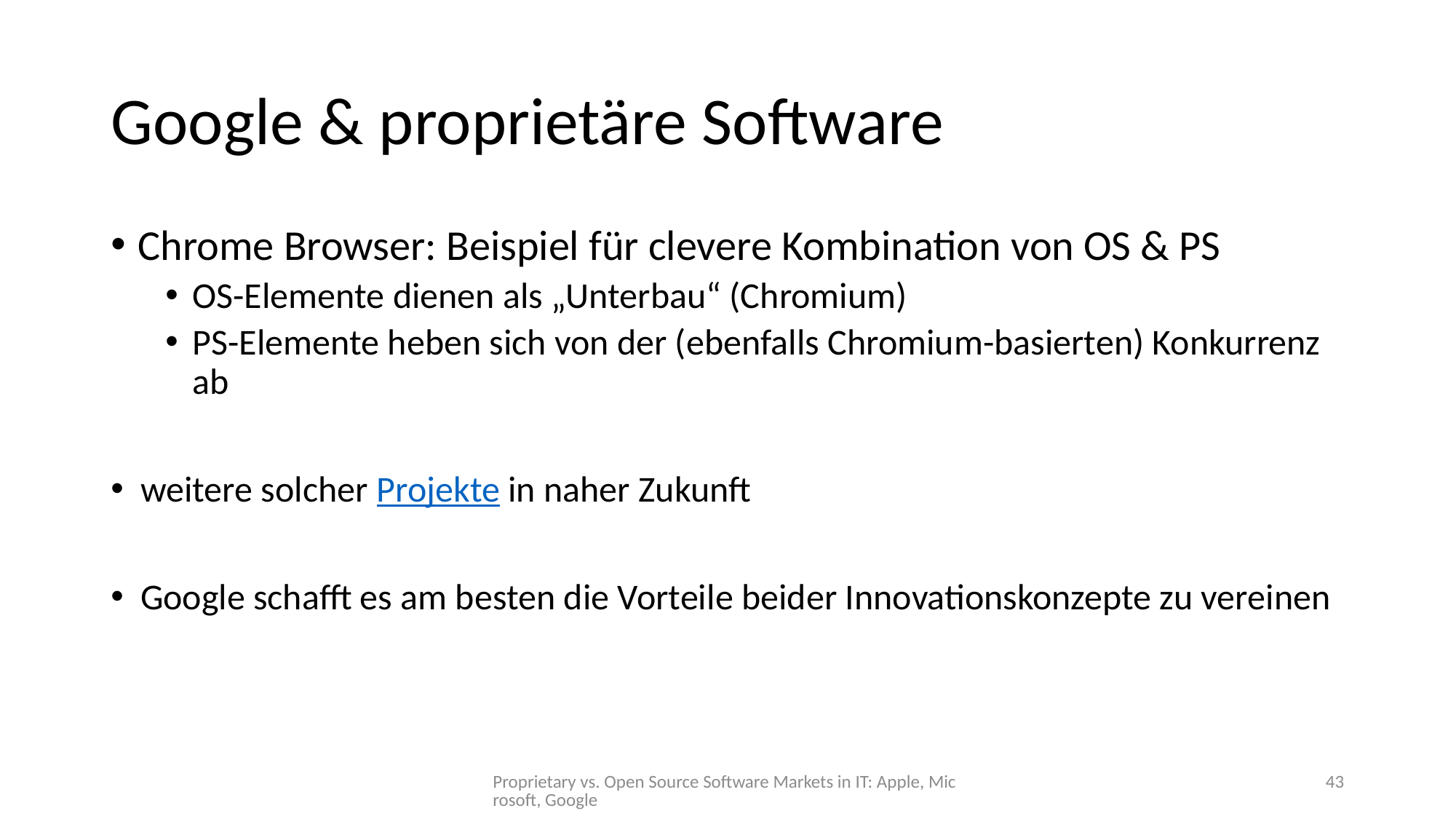

# Google & proprietäre Software
Chrome Browser: Beispiel für clevere Kombination von OS & PS
OS-Elemente dienen als „Unterbau“ (Chromium)
PS-Elemente heben sich von der (ebenfalls Chromium-basierten) Konkurrenz ab

weitere solcher Projekte in naher Zukunft

Google schafft es am besten die Vorteile beider Innovationskonzepte zu vereinen
Proprietary vs. Open Source Software Markets in IT: Apple, Microsoft, Google
43